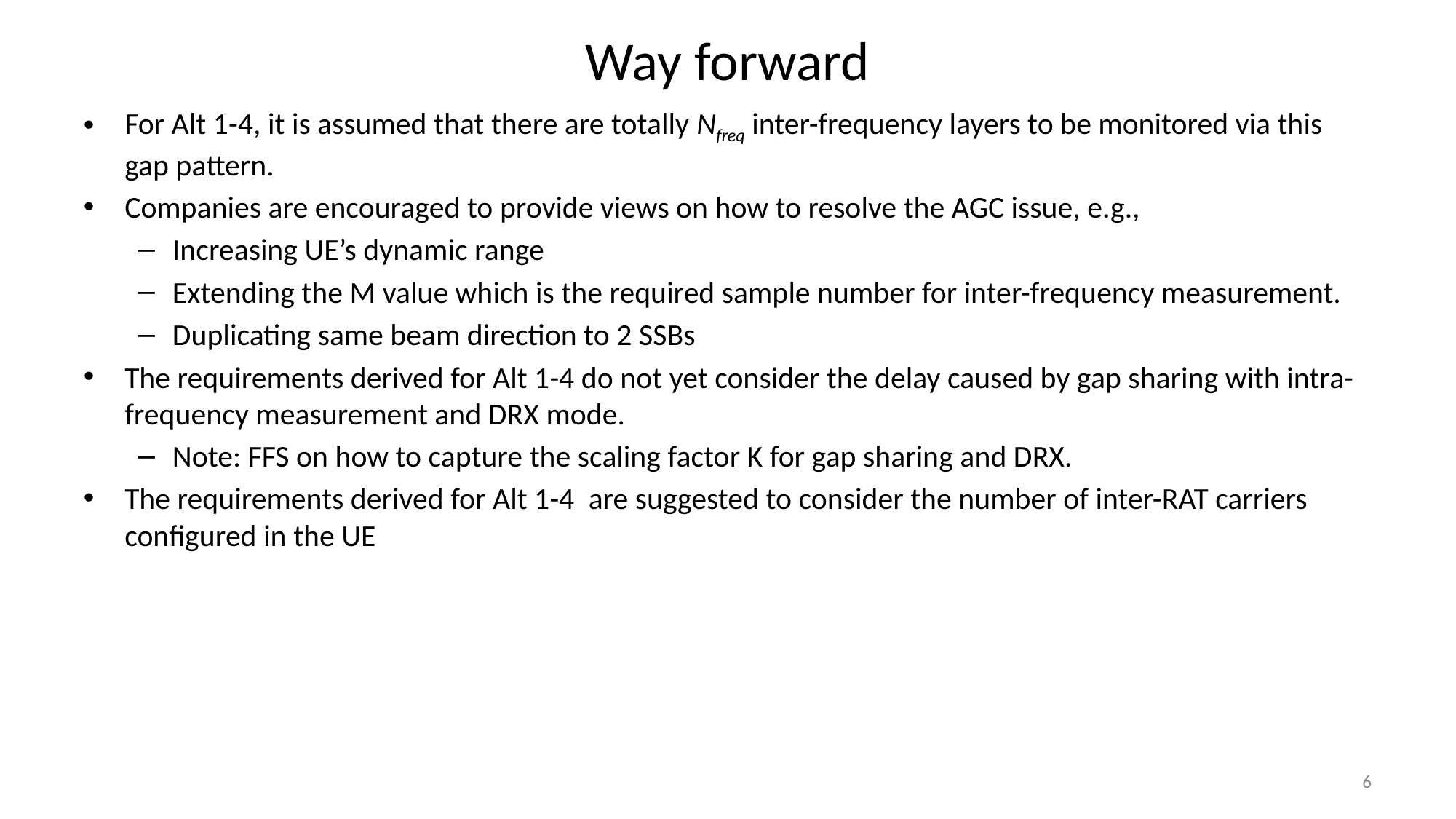

# Way forward
For Alt 1-4, it is assumed that there are totally Nfreq inter-frequency layers to be monitored via this gap pattern.
Companies are encouraged to provide views on how to resolve the AGC issue, e.g.,
Increasing UE’s dynamic range
Extending the M value which is the required sample number for inter-frequency measurement.
Duplicating same beam direction to 2 SSBs
The requirements derived for Alt 1-4 do not yet consider the delay caused by gap sharing with intra-frequency measurement and DRX mode.
Note: FFS on how to capture the scaling factor K for gap sharing and DRX.
The requirements derived for Alt 1-4  are suggested to consider the number of inter-RAT carriers configured in the UE

6